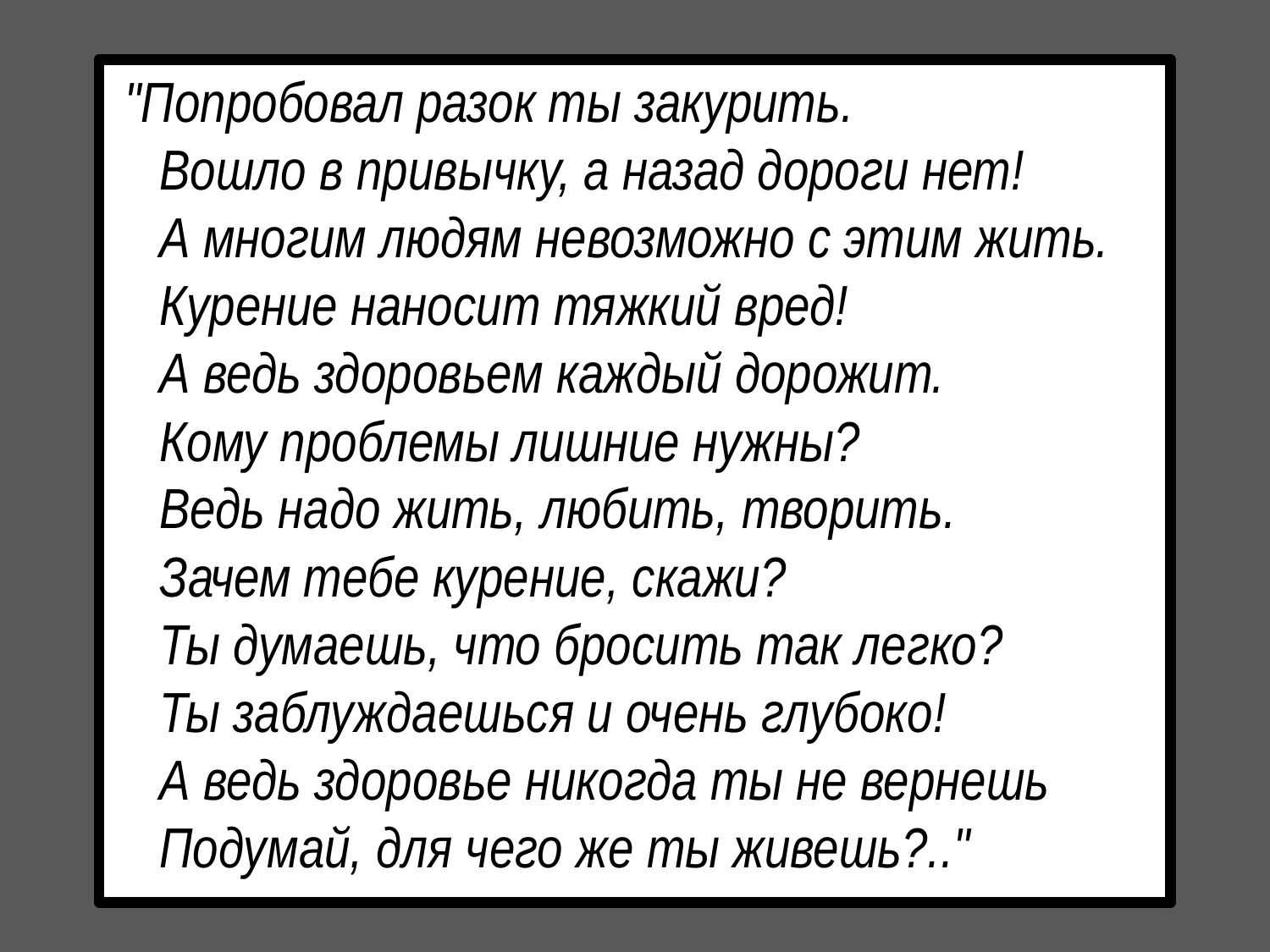

"Попробовал разок ты закурить.
Вошло в привычку, а назад дороги нет!
А многим людям невозможно с этим жить.
Курение наносит тяжкий вред!
А ведь здоровьем каждый дорожит.
Кому проблемы лишние нужны?
Ведь надо жить, любить, творить.
Зачем тебе курение, скажи?
Ты думаешь, что бросить так легко?
Ты заблуждаешься и очень глубоко!
А ведь здоровье никогда ты не вернешь
Подумай, для чего же ты живешь?.."